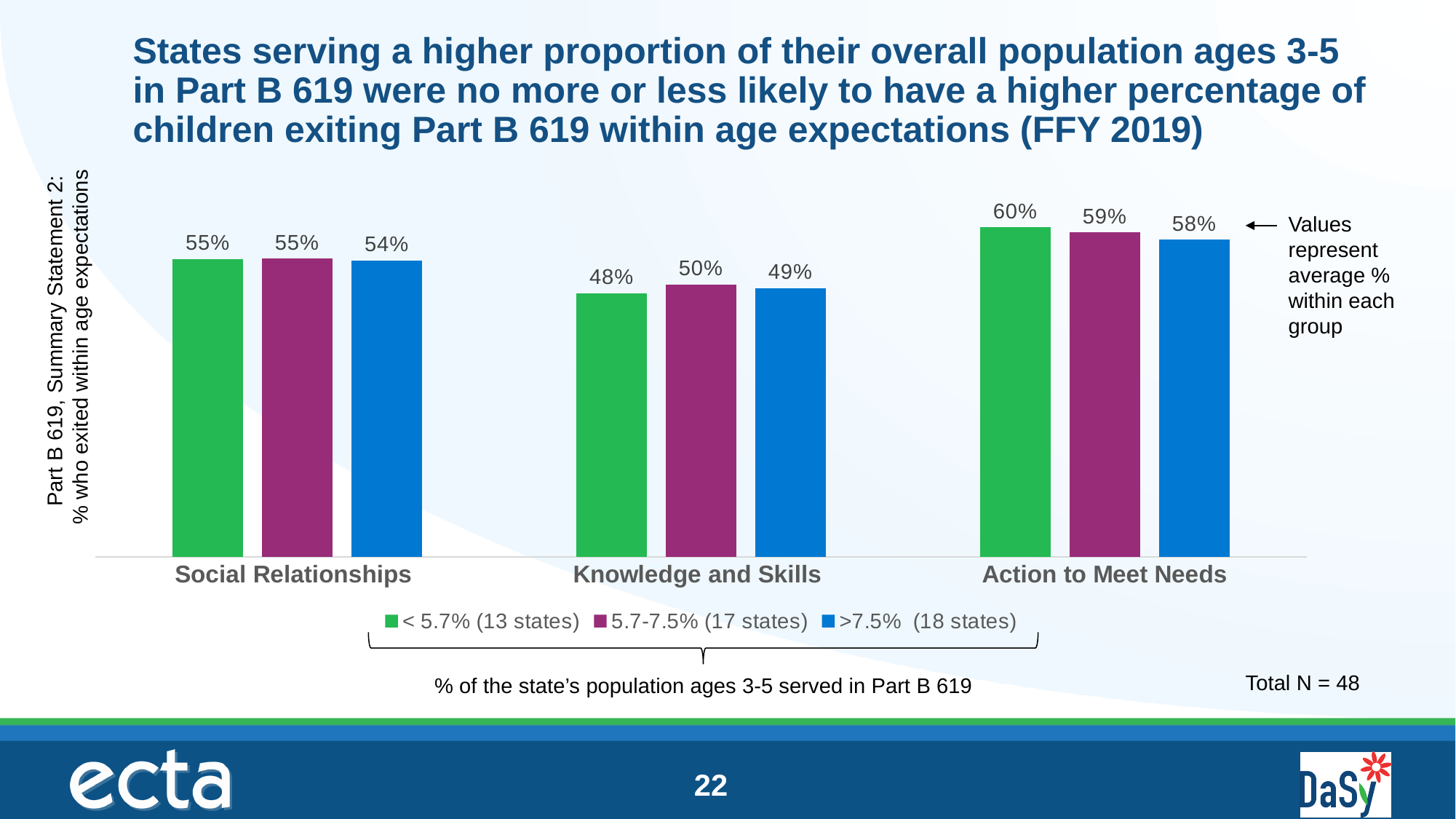

# States serving a higher proportion of their overall population ages 3-5 in Part B 619 were no more or less likely to have a higher percentage of children exiting Part B 619 within age expectations (FFY 2019)

### Chart

| Category | < 5.7% (13 states) | 5.7-7.5% (17 states) | >7.5%  (18 states) |
|---|---|---|---|
| Social Relationships  | 0.5460055985472558 | 0.5467211632298499 | 0.5436093986257653 |
| Knowledge and Skills  | 0.48325544885292604 | 0.49910037604756624 | 0.4926600212519744 |
| Action to Meet Needs | 0.6040569835177447 | 0.5947501238649846 | 0.5815280815228204 |
Values represent average % within each group
 Part B 619, Summary Statement 2:
% who exited within age expectations

Total N = 48
% of the state’s population ages 3-5 served in Part B 619
22